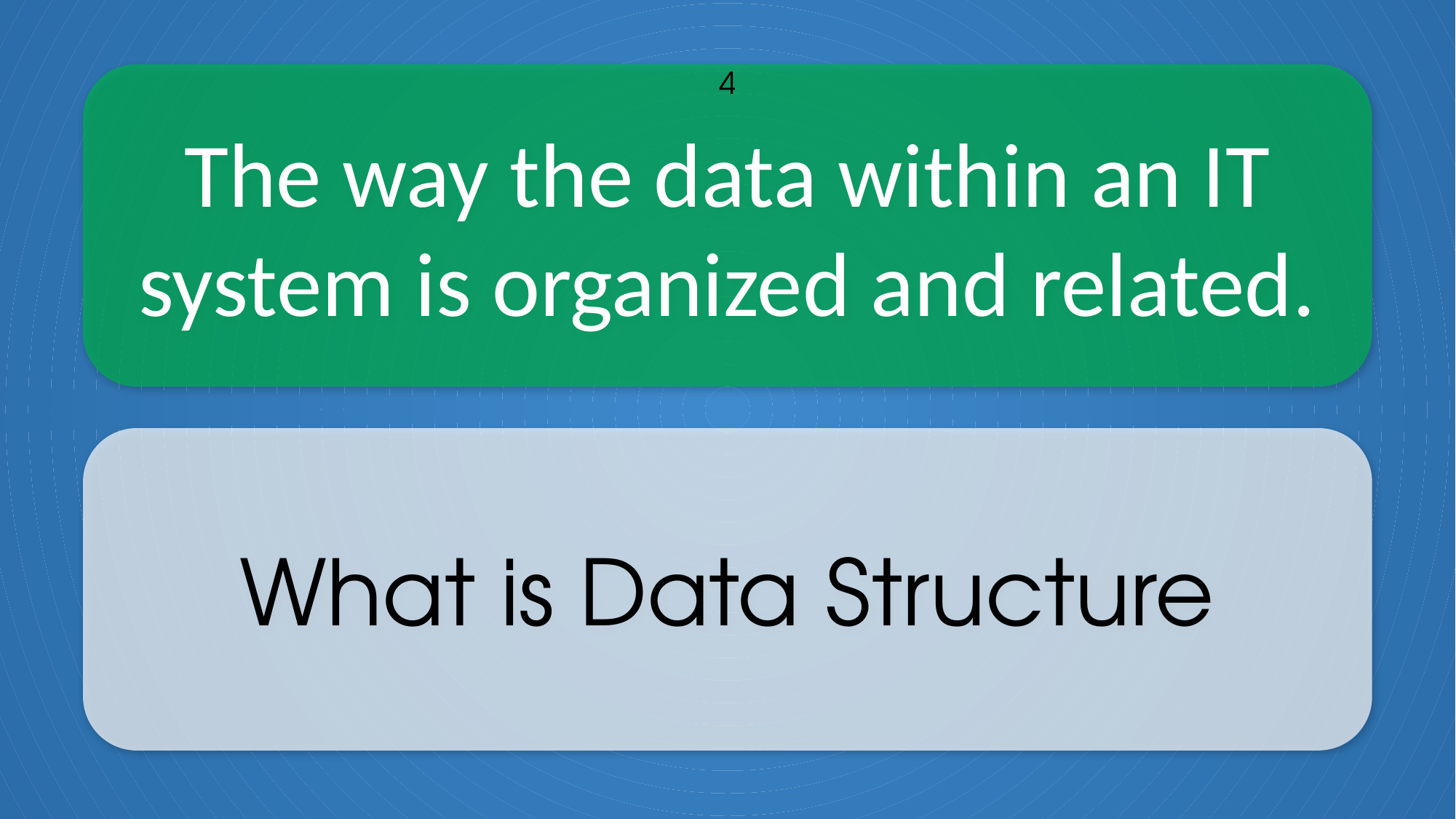

The way the data within an IT system is organized and related.
4
What is Data Structure